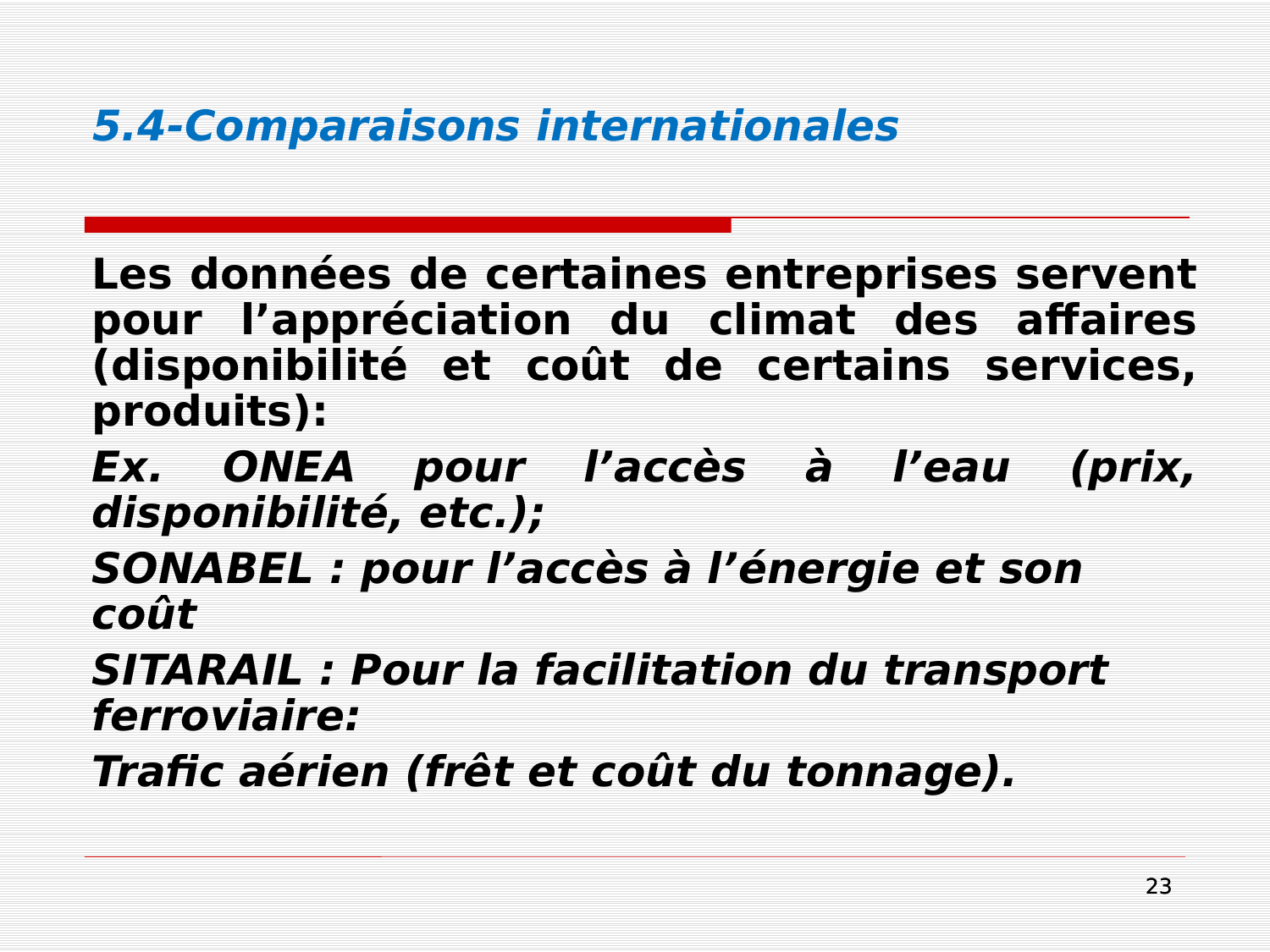

# 5.4-Comparaisons internationales
Les données de certaines entreprises servent pour l’appréciation du climat des affaires (disponibilité et coût de certains services, produits):
Ex. ONEA pour l’accès à l’eau (prix, disponibilité, etc.);
SONABEL : pour l’accès à l’énergie et son coût
SITARAIL : Pour la facilitation du transport ferroviaire:
Trafic aérien (frêt et coût du tonnage).
23
23